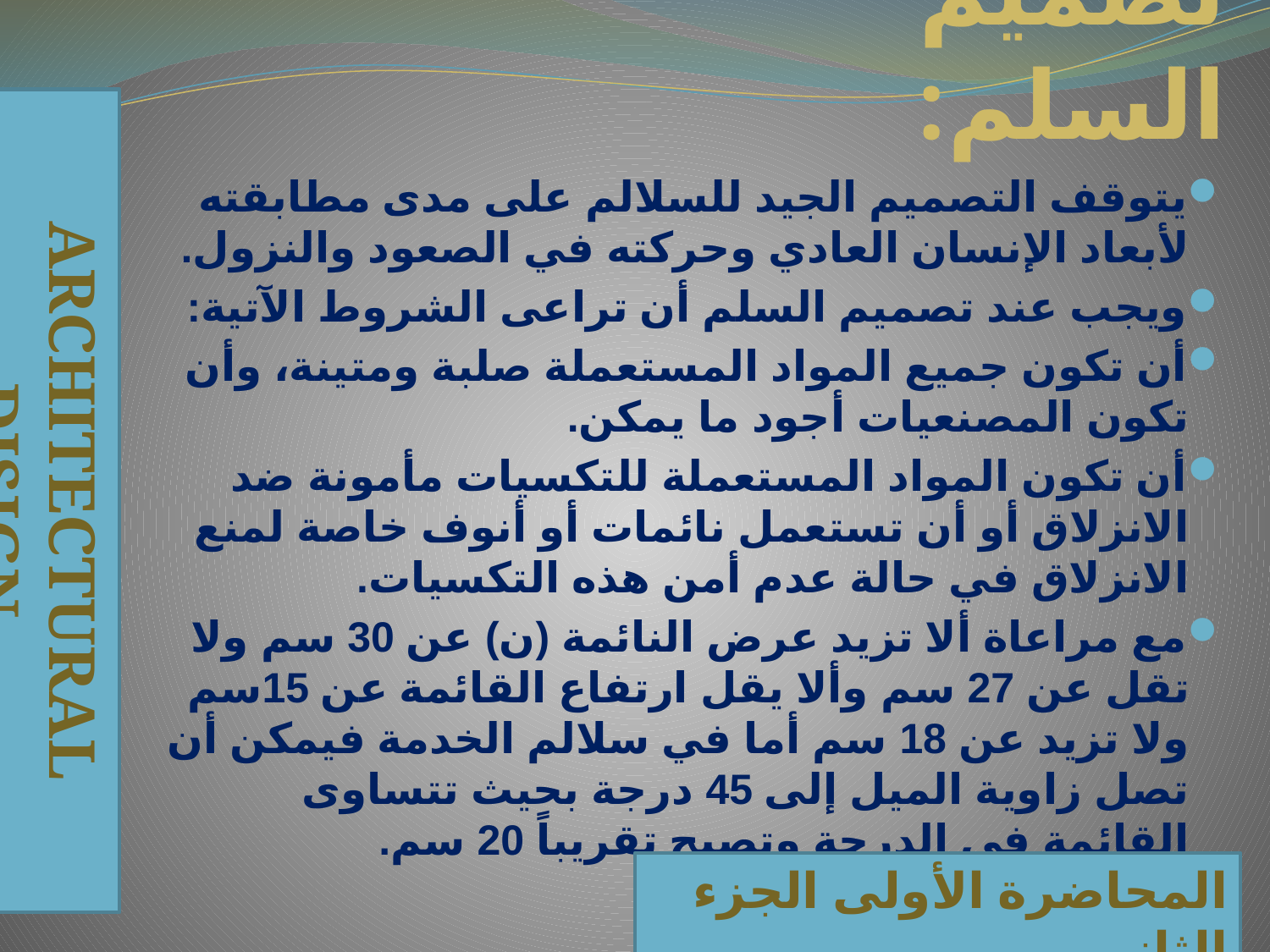

# شروط تصميم السلم:
يتوقف التصميم الجيد للسلالم على مدى مطابقته لأبعاد الإنسان العادي وحركته في الصعود والنزول.
ويجب عند تصميم السلم أن تراعى الشروط الآتية:
أن تكون جميع المواد المستعملة صلبة ومتينة، وأن تكون المصنعيات أجود ما يمكن.
أن تكون المواد المستعملة للتكسيات مأمونة ضد الانزلاق أو أن تستعمل نائمات أو أنوف خاصة لمنع الانزلاق في حالة عدم أمن هذه التكسيات.
مع مراعاة ألا تزيد عرض النائمة (ن) عن 30 سم ولا تقل عن 27 سم وألا يقل ارتفاع القائمة عن 15سم ولا تزيد عن 18 سم أما في سلالم الخدمة فيمكن أن تصل زاوية الميل إلى 45 درجة بحيث تتساوى القائمة في الدرجة وتصبح تقريباً 20 سم.

Architectural Disign
المحاضرة الأولى الجزء الثاني